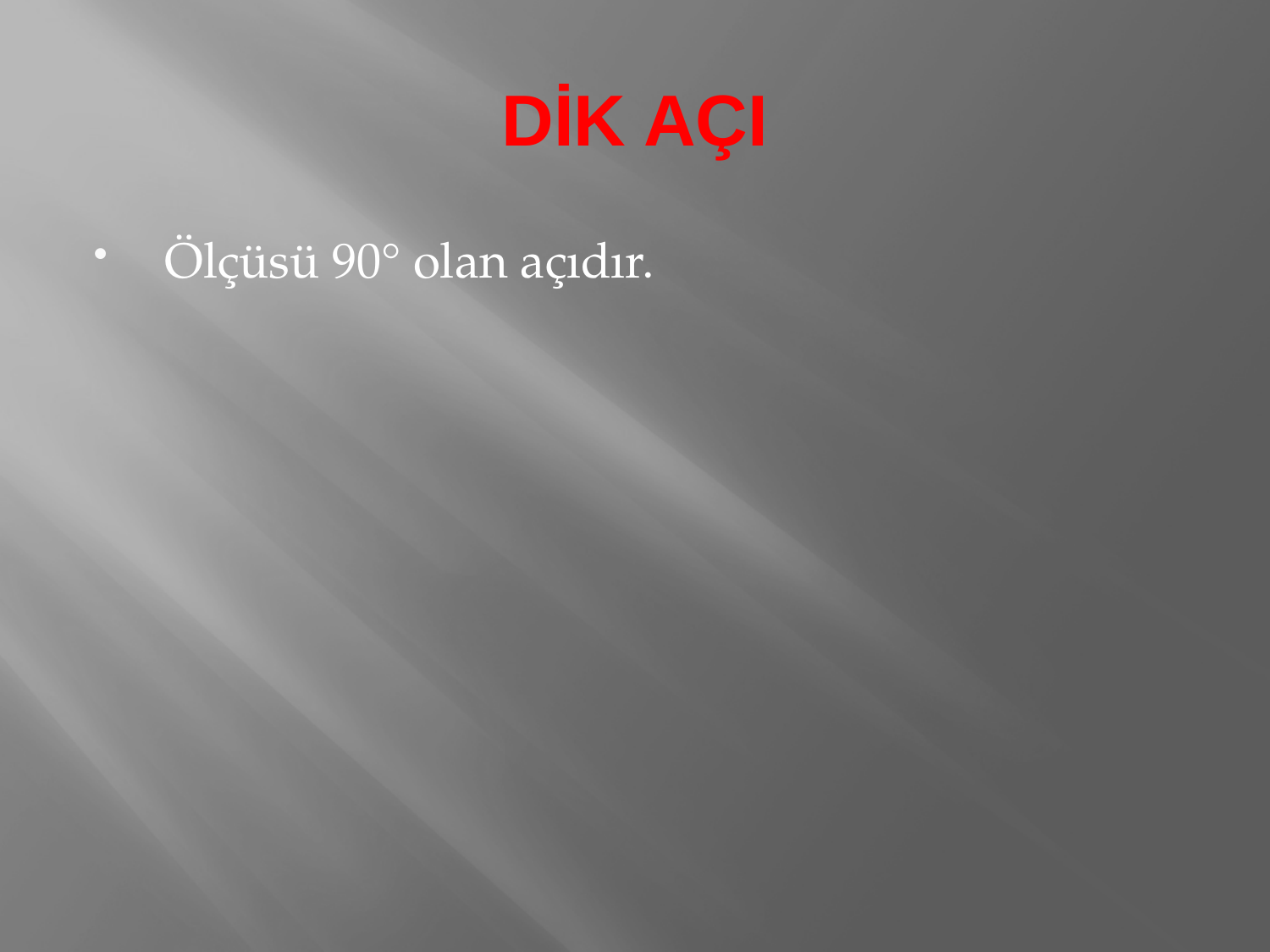

# DİK AÇI
 Ölçüsü 90° olan açıdır.